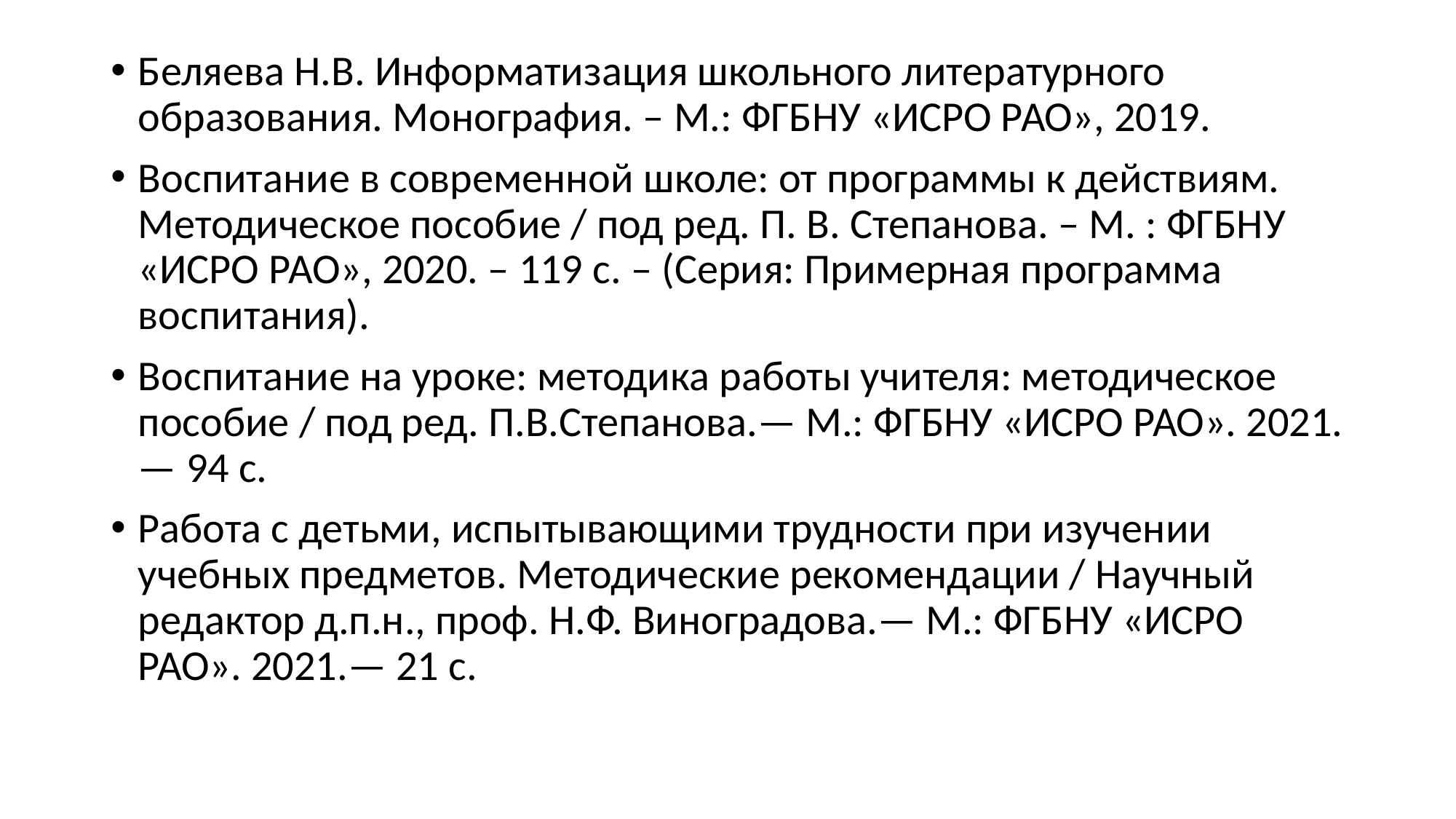

#
Беляева Н.В. Информатизация школьного литературного образования. Монография. – М.: ФГБНУ «ИСРО РАО», 2019.
Воспитание в современной школе: от программы к действиям. Методическое пособие / под ред. П. В. Степанова. – М. : ФГБНУ «ИСРО РАО», 2020. – 119 с. – (Серия: Примерная программа воспитания).
Воспитание на уроке: методика работы учителя: методическое пособие / под ред. П.В.Степанова.— М.: ФГБНУ «ИСРО РАО». 2021.— 94 с.
Работа с детьми, испытывающими трудности при изучении учебных предметов. Методические рекомендации / Научный редактор д.п.н., проф. Н.Ф. Виноградова.— М.: ФГБНУ «ИСРО РАО». 2021.— 21 с.